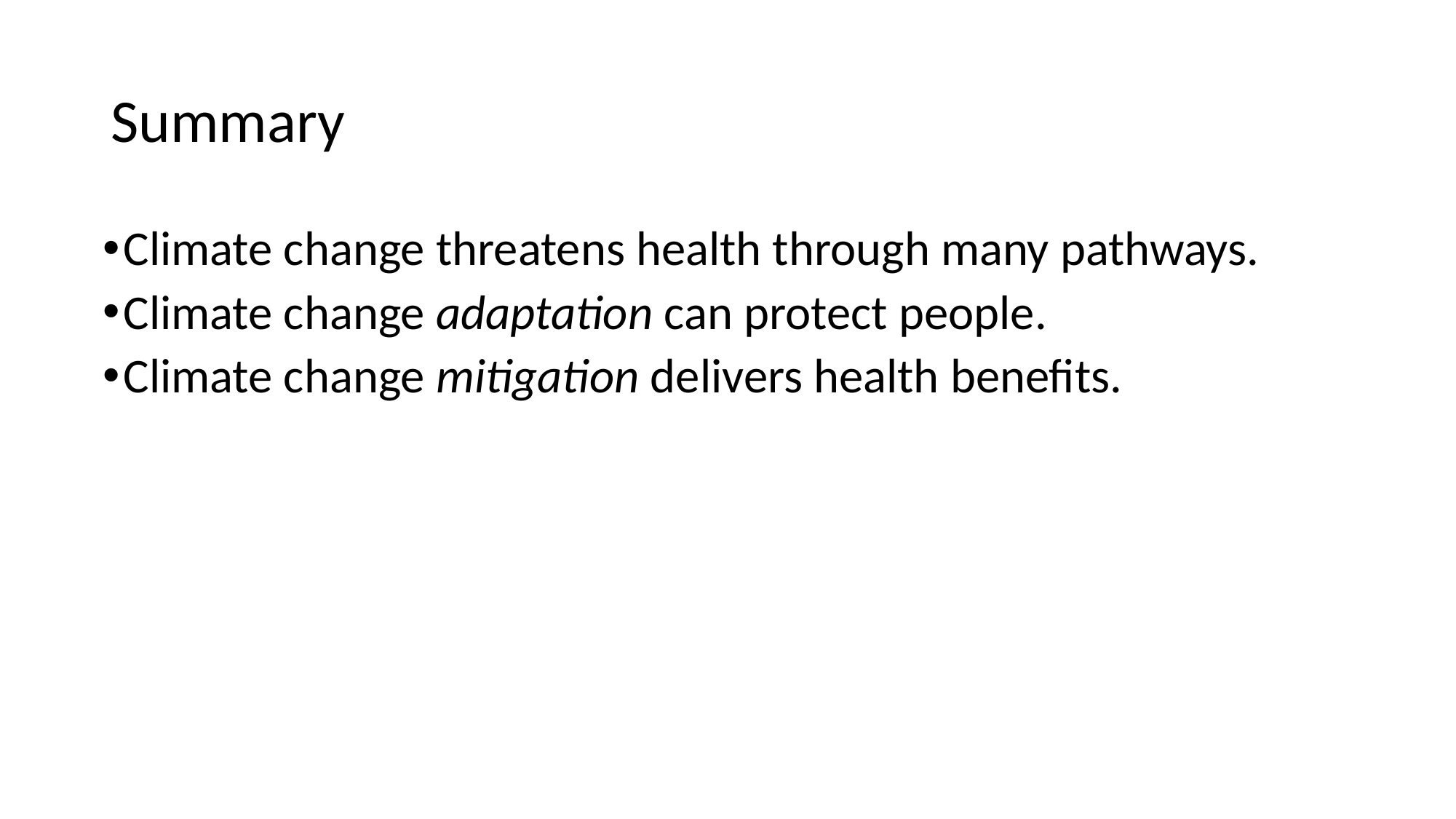

# Summary
Climate change threatens health through many pathways.
Climate change adaptation can protect people.
Climate change mitigation delivers health benefits.